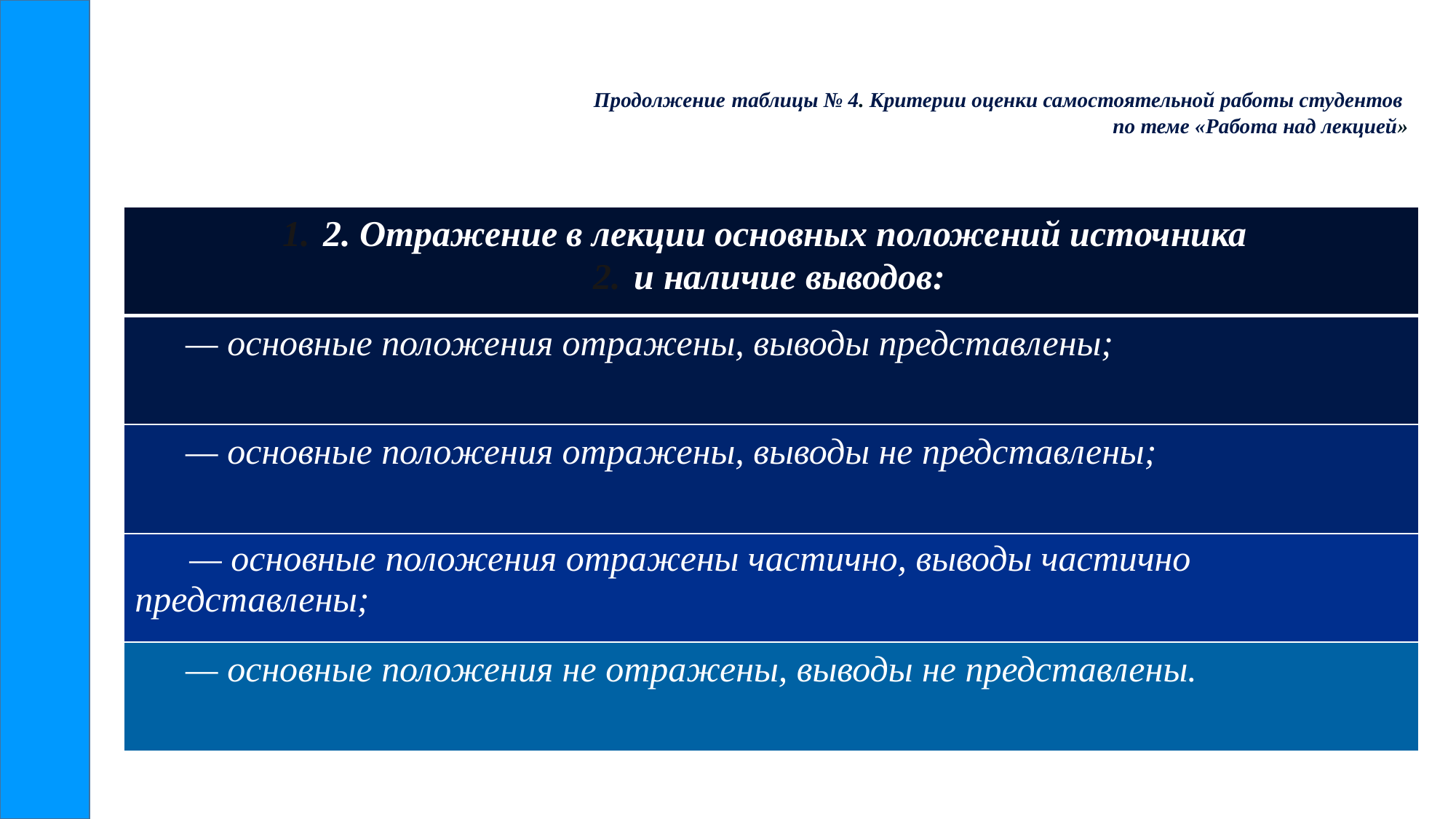

Продолжение таблицы № 4. Критерии оценки самостоятельной работы студентов
по теме «Работа над лекцией»
| 2. Отражение в лекции основных положений источника и наличие выводов: |
| --- |
| — основные положения отражены, выводы представлены; |
| — основные положения отражены, выводы не представлены; |
| — основные положения отражены частично, выводы частично представлены; |
| — основные положения не отражены, выводы не представлены. |